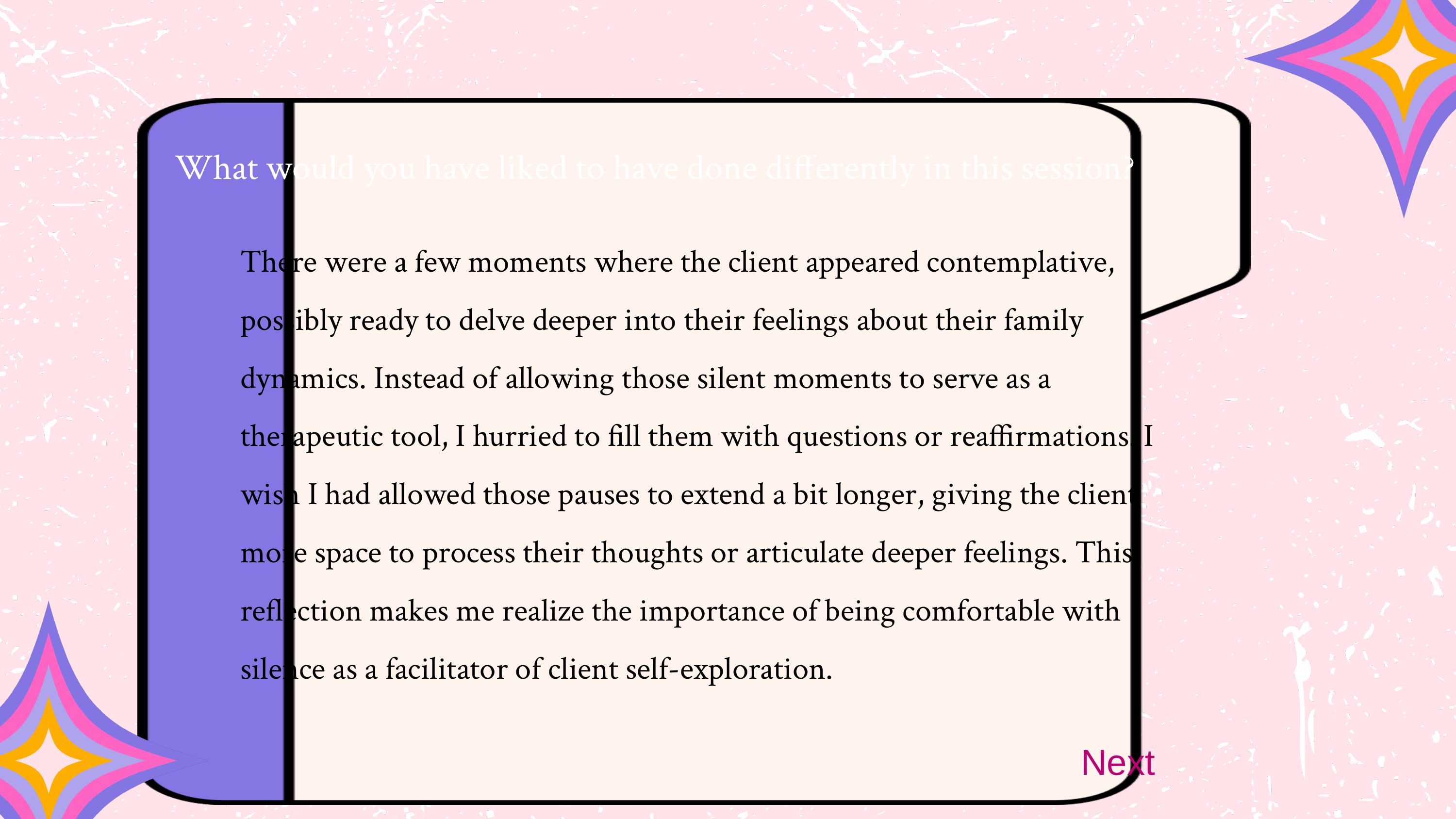

What would you have liked to have done differently in this session?

There were a few moments where the client appeared contemplative, possibly ready to delve deeper into their feelings about their family dynamics. Instead of allowing those silent moments to serve as a therapeutic tool, I hurried to fill them with questions or reaffirmations. I wish I had allowed those pauses to extend a bit longer, giving the client more space to process their thoughts or articulate deeper feelings. This reflection makes me realize the importance of being comfortable with silence as a facilitator of client self-exploration.

Next